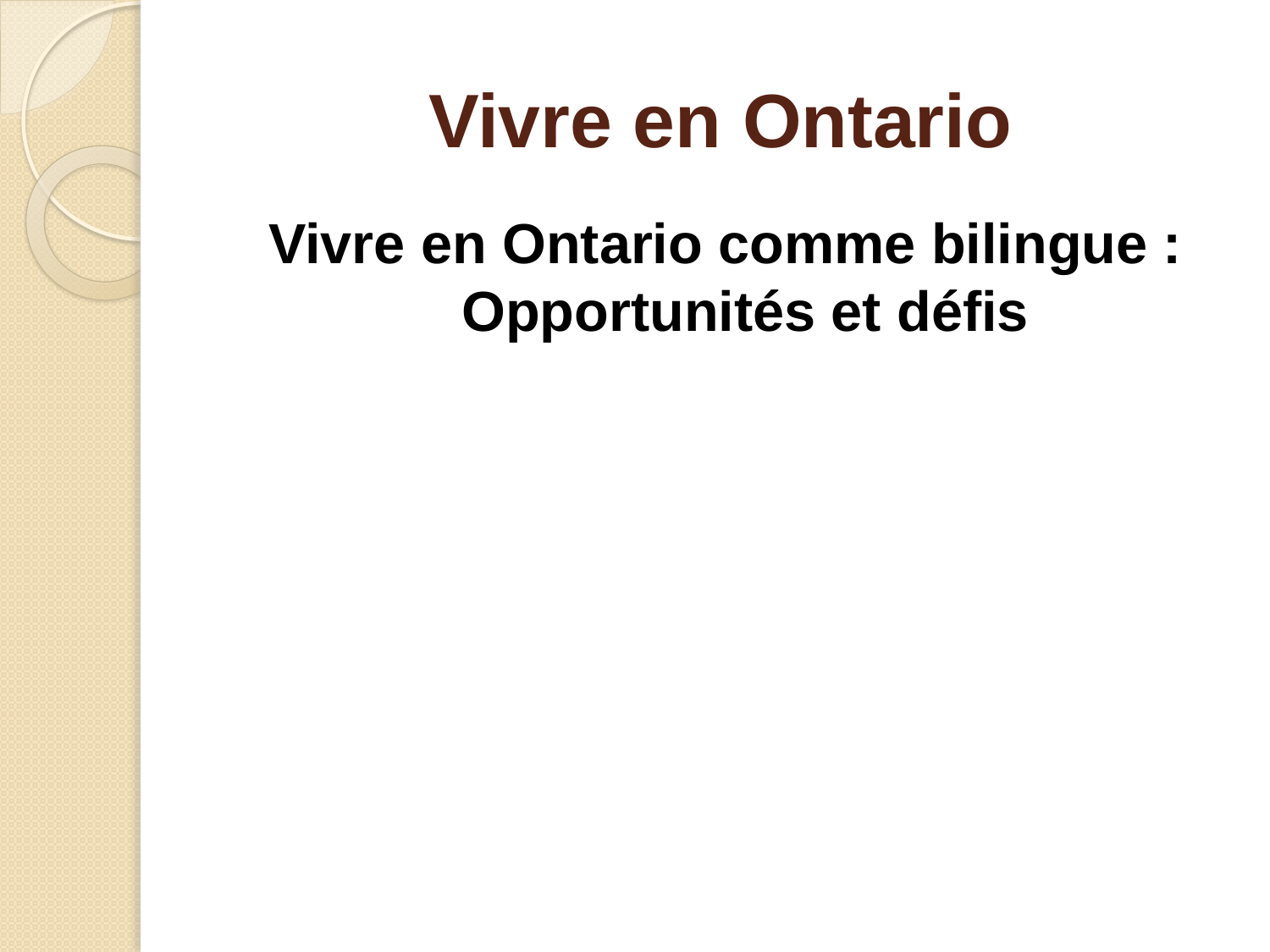

# Vivre en Ontario
Vivre en Ontario comme bilingue : Opportunités et défis